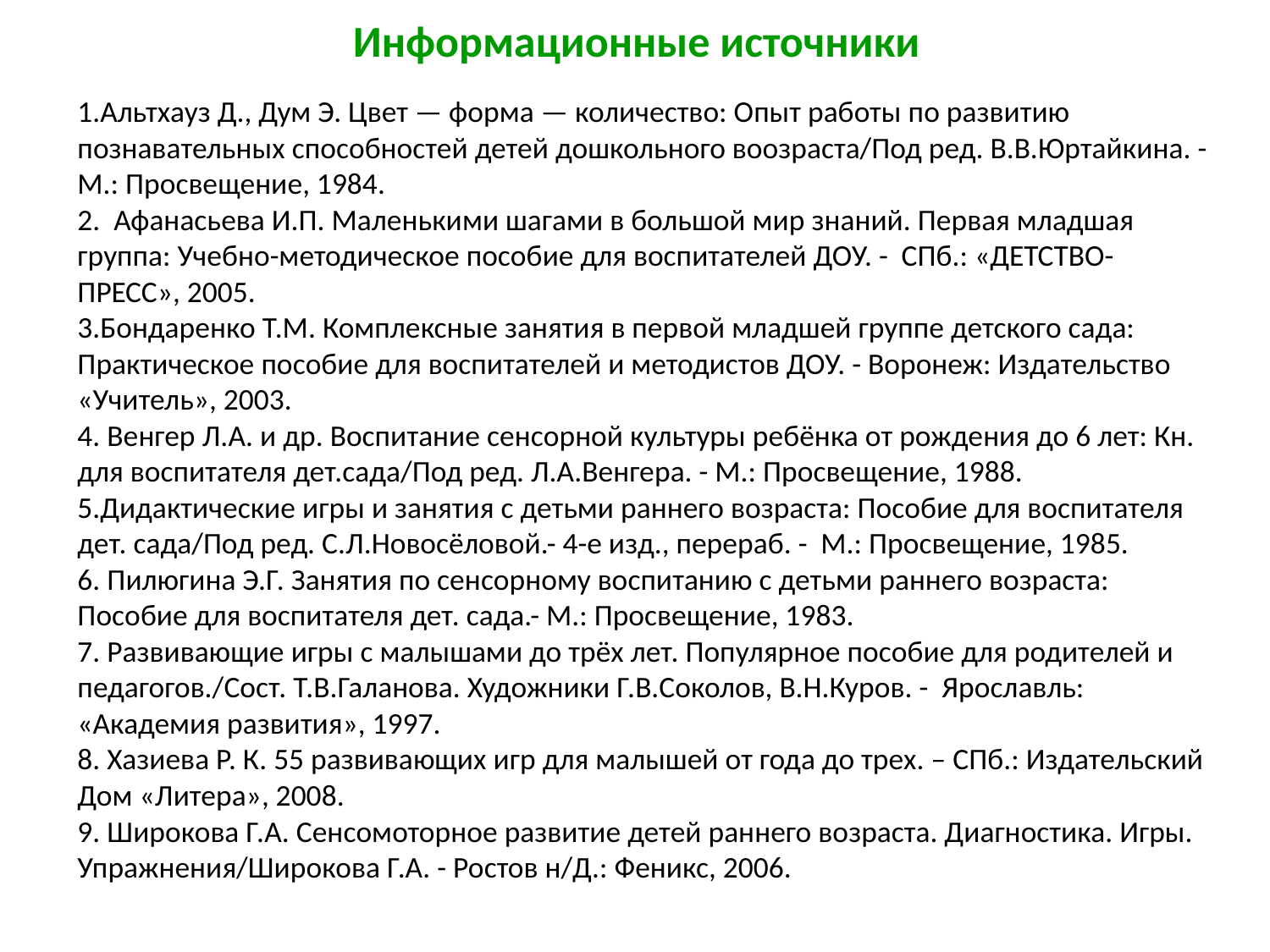

# Информационные источники
Альтхауз Д., Дум Э. Цвет — форма — количество: Опыт работы по развитию познавательных способностей детей дошкольного воозраста/Под ред. В.В.Юртайкина. - М.: Просвещение, 1984.
  Афанасьева И.П. Маленькими шагами в большой мир знаний. Первая младшая группа: Учебно-методическое пособие для воспитателей ДОУ. -  СПб.: «ДЕТСТВО-ПРЕСС», 2005.
Бондаренко Т.М. Комплексные занятия в первой младшей группе детского сада: Практическое пособие для воспитателей и методистов ДОУ. - Воронеж: Издательство «Учитель», 2003.
 Венгер Л.A. и др. Воспитание сенсорной культуры ребёнка от рождения до 6 лет: Кн. для воспитателя дет.сада/Под ред. Л.А.Венгера. - М.: Просвещение, 1988.
Дидактические игры и занятия с детьми раннего возраста: Пособие для воспитателя дет. сада/Под ред. С.Л.Новосёловой.- 4-е изд., перераб. -  М.: Просвещение, 1985.
 Пилюгина Э.Г. Занятия по сенсорному воспитанию с детьми раннего возраста: Пособие для воспитателя дет. сада.- М.: Просвещение, 1983.
 Развивающие игры с малышами до трёх лет. Популярное пособие для родителей и педагогов./Сост. Т.В.Галанова. Художники Г.В.Соколов, В.Н.Куров. -  Ярославль: «Академия развития», 1997.
 Хазиева Р. К. 55 развивающих игр для малышей от года до трех. – СПб.: Издательский Дом «Литера», 2008.
 Широкова Г.А. Сенсомоторное развитие детей раннего возраста. Диагностика. Игры. Упражнения/Широкова Г.А. - Ростов н/Д.: Феникс, 2006.